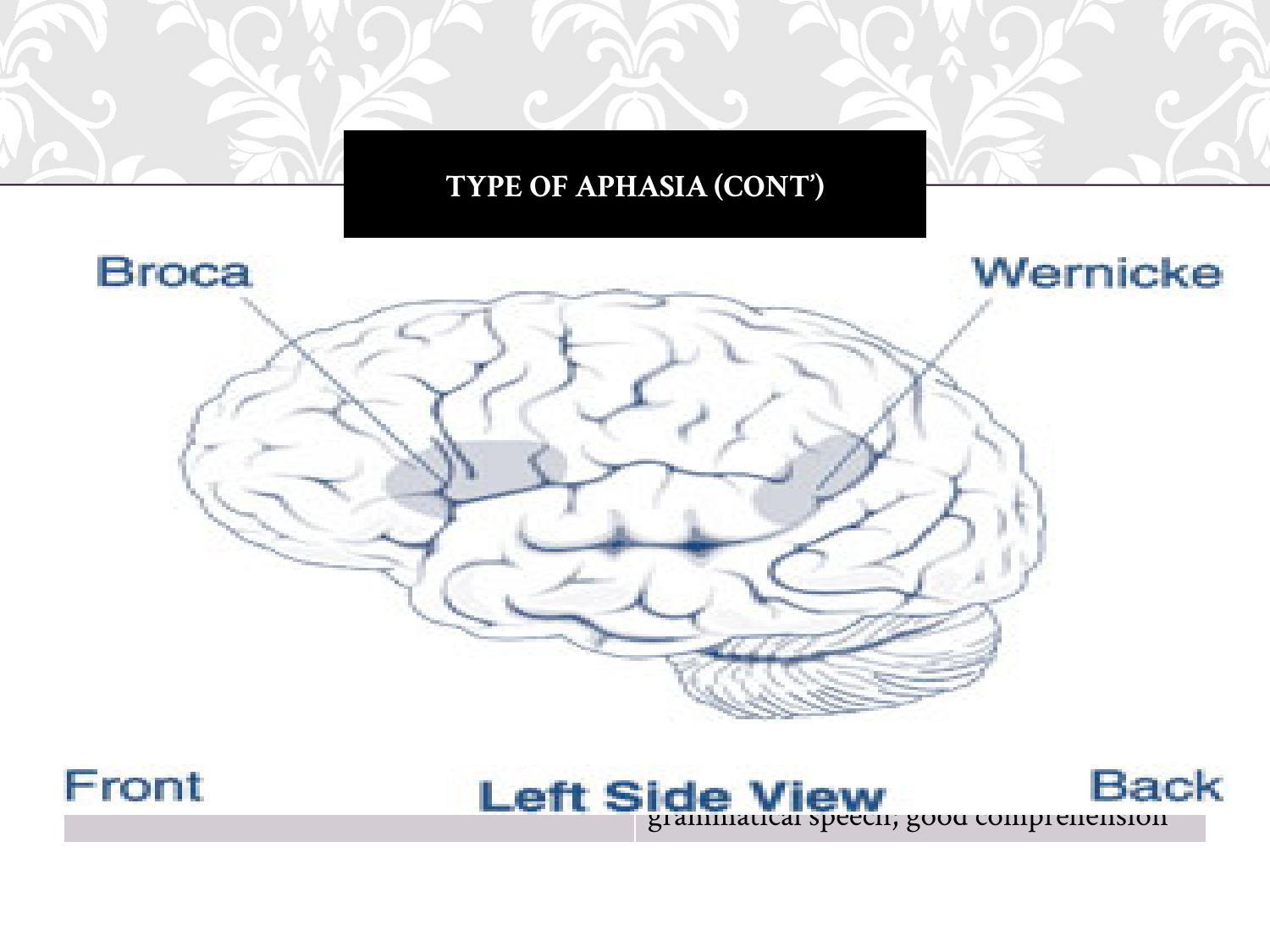

# Type of aphasia (cont’)

| Syndrome Type | Characteristic |
| --- | --- |
| Fluent Aphasia Wernike’s Conduction Anomic | Fluent but often meaningless speech (jargon); good articulation, intonation, and prosody; impaired comprehension. Relatively fluent speech; marked difficulty with imitation; good language comprehension Significant word-finding difficulties in the presence of otherwise fluent and grammatical speech; good comprehension |